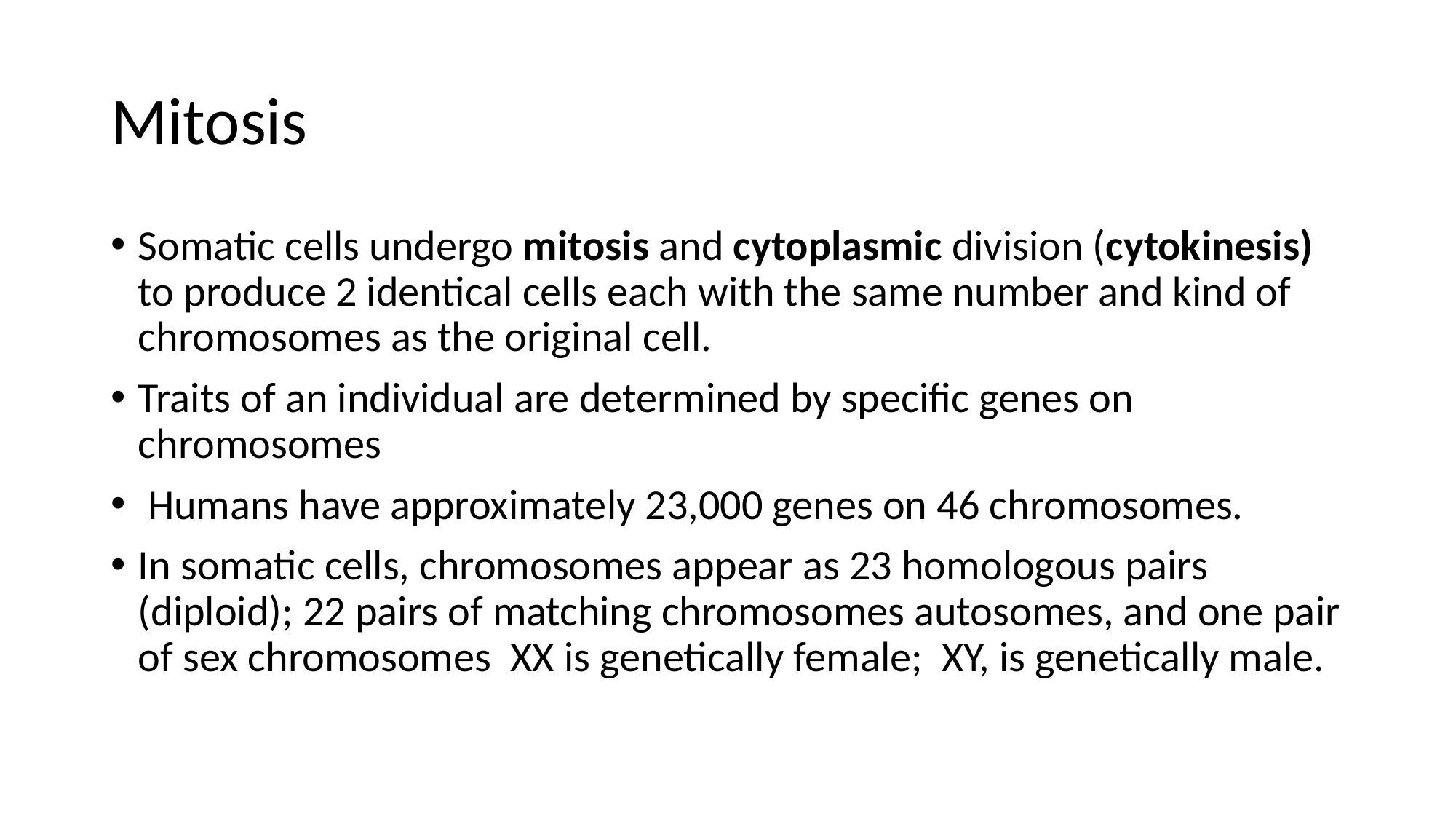

# Mitosis
Somatic cells undergo mitosis and cytoplasmic division (cytokinesis) to produce 2 identical cells each with the same number and kind of chromosomes as the original cell.
Traits of an individual are determined by speciﬁc genes on chromosomes
 Humans have approximately 23,000 genes on 46 chromosomes.
In somatic cells, chromosomes appear as 23 homologous pairs (diploid); 22 pairs of matching chromosomes autosomes, and one pair of sex chromosomes  XX is genetically female;  XY, is genetically male.